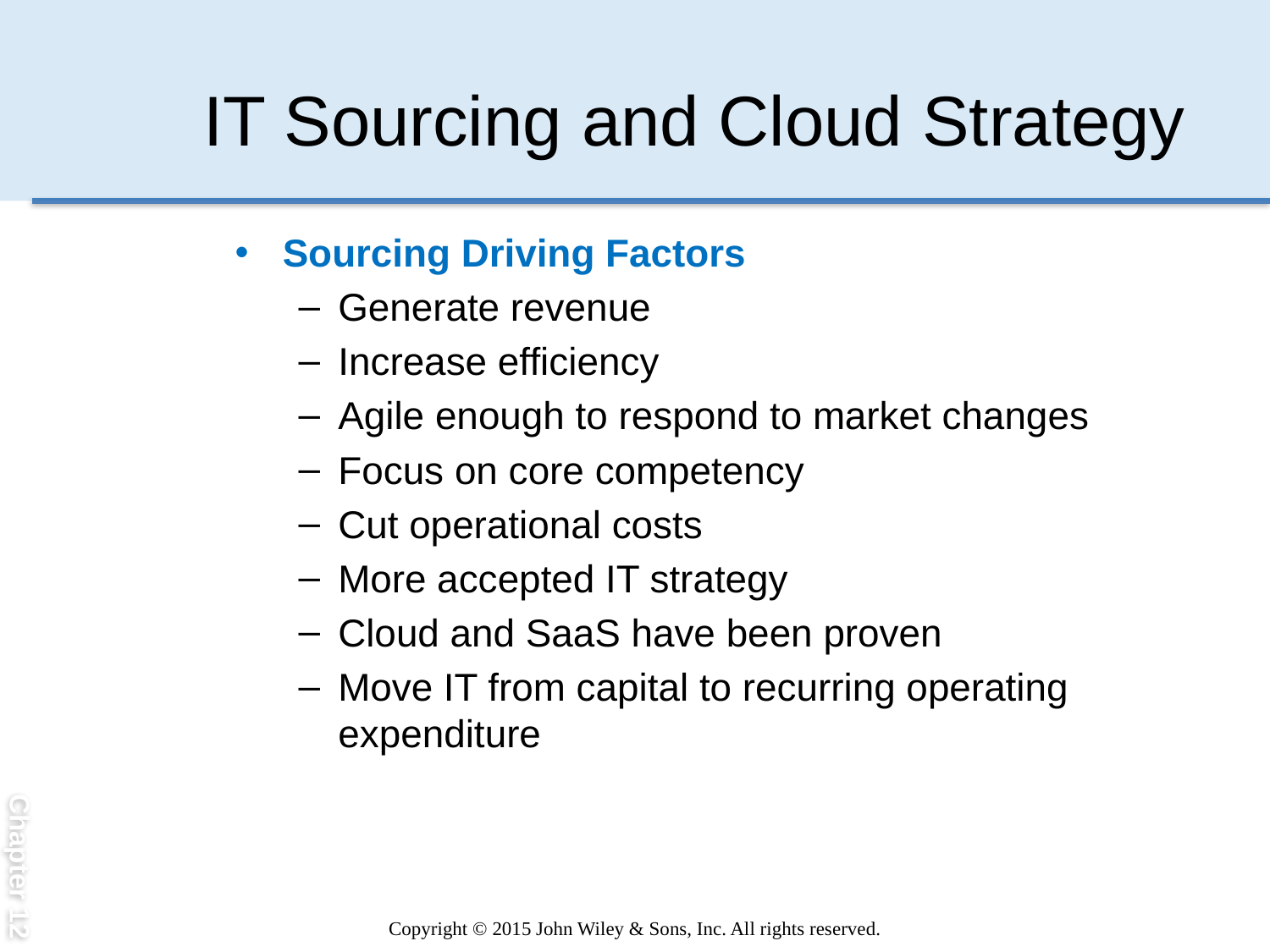

Chapter 12
# IT Sourcing and Cloud Strategy
Sourcing Driving Factors
Generate revenue
Increase efficiency
Agile enough to respond to market changes
Focus on core competency
Cut operational costs
More accepted IT strategy
Cloud and SaaS have been proven
Move IT from capital to recurring operating expenditure